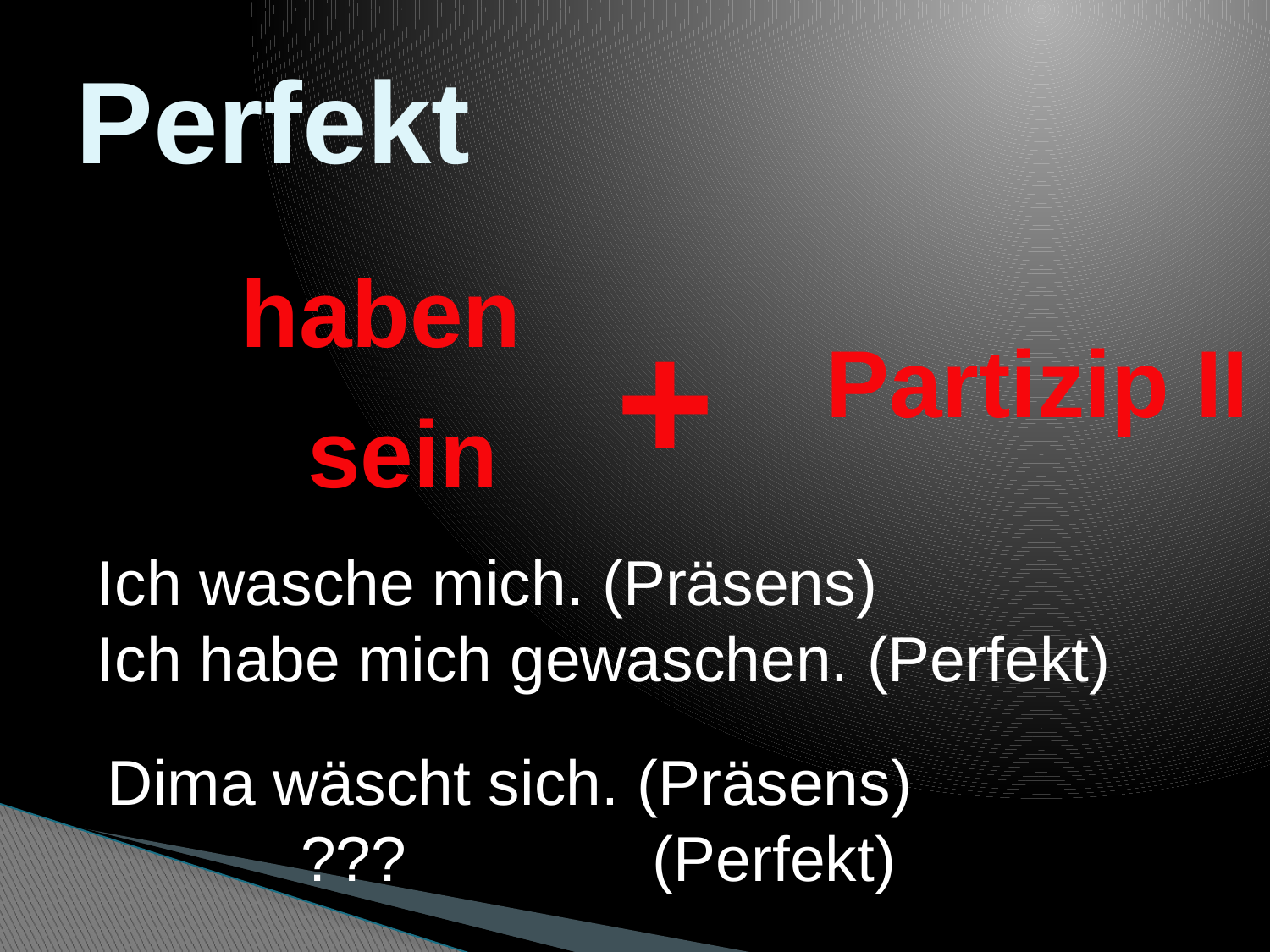

# Perfekt
haben
+
Partizip II
sein
Ich wasche mich. (Präsens)
Ich habe mich gewaschen. (Perfekt)
Dima wäscht sich. (Präsens)
           ???              (Perfekt)